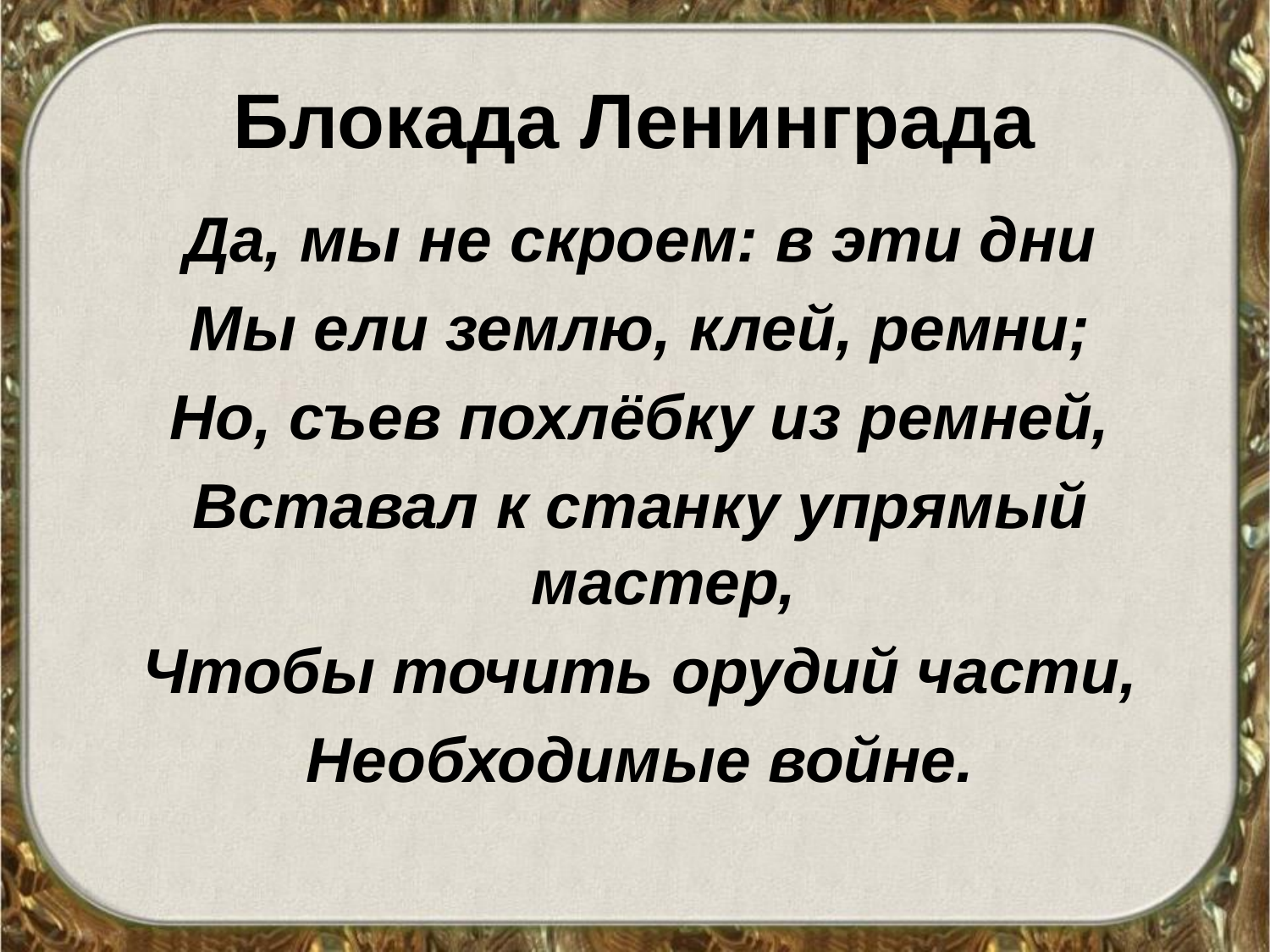

# Блокада Ленинграда
Да, мы не скроем: в эти дни
Мы ели землю, клей, ремни;
Но, съев похлёбку из ремней,
Вставал к станку упрямый мастер,
Чтобы точить орудий части,
Необходимые войне.